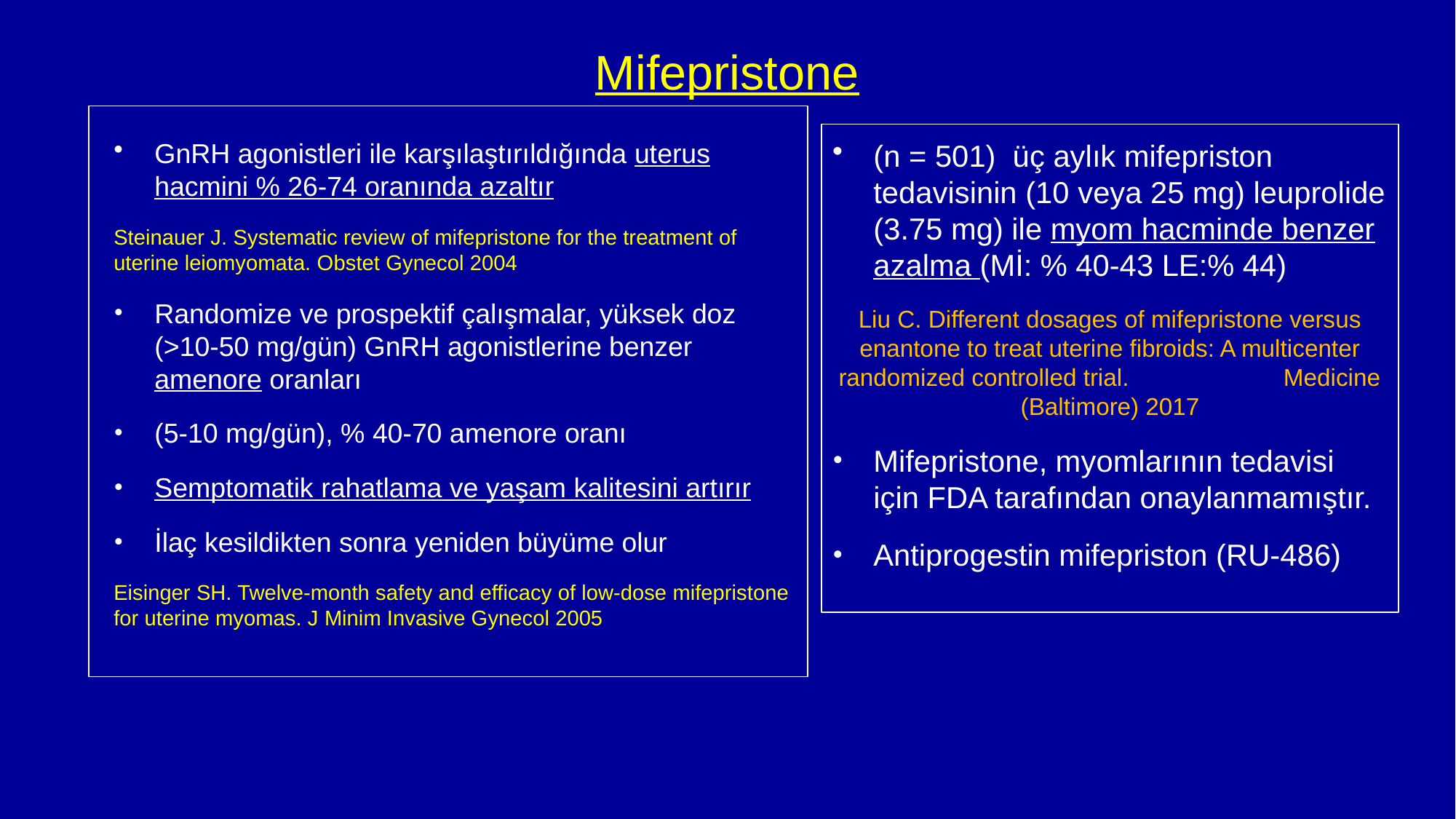

# Mifepristone

GnRH agonistleri ile karşılaştırıldığında uterus hacmini % 26-74 oranında azaltır
Steinauer J. Systematic review of mifepristone for the treatment of uterine leiomyomata. Obstet Gynecol 2004
Randomize ve prospektif çalışmalar, yüksek doz (>10-50 mg/gün) GnRH agonistlerine benzer amenore oranları
(5-10 mg/gün), % 40-70 amenore oranı
Semptomatik rahatlama ve yaşam kalitesini artırır
İlaç kesildikten sonra yeniden büyüme olur
Eisinger SH. Twelve-month safety and efficacy of low-dose mifepristone for uterine myomas. J Minim Invasive Gynecol 2005
(n = 501)  üç aylık mifepriston tedavisinin (10 veya 25 mg) leuprolide (3.75 mg) ile myom hacminde benzer azalma (Mİ: % 40-43 LE:% 44)
Liu C. Different dosages of mifepristone versus enantone to treat uterine fibroids: A multicenter randomized controlled trial.                       Medicine (Baltimore) 2017
Mifepristone, myomlarının tedavisi için FDA tarafından onaylanmamıştır.
Antiprogestin mifepriston (RU-486)